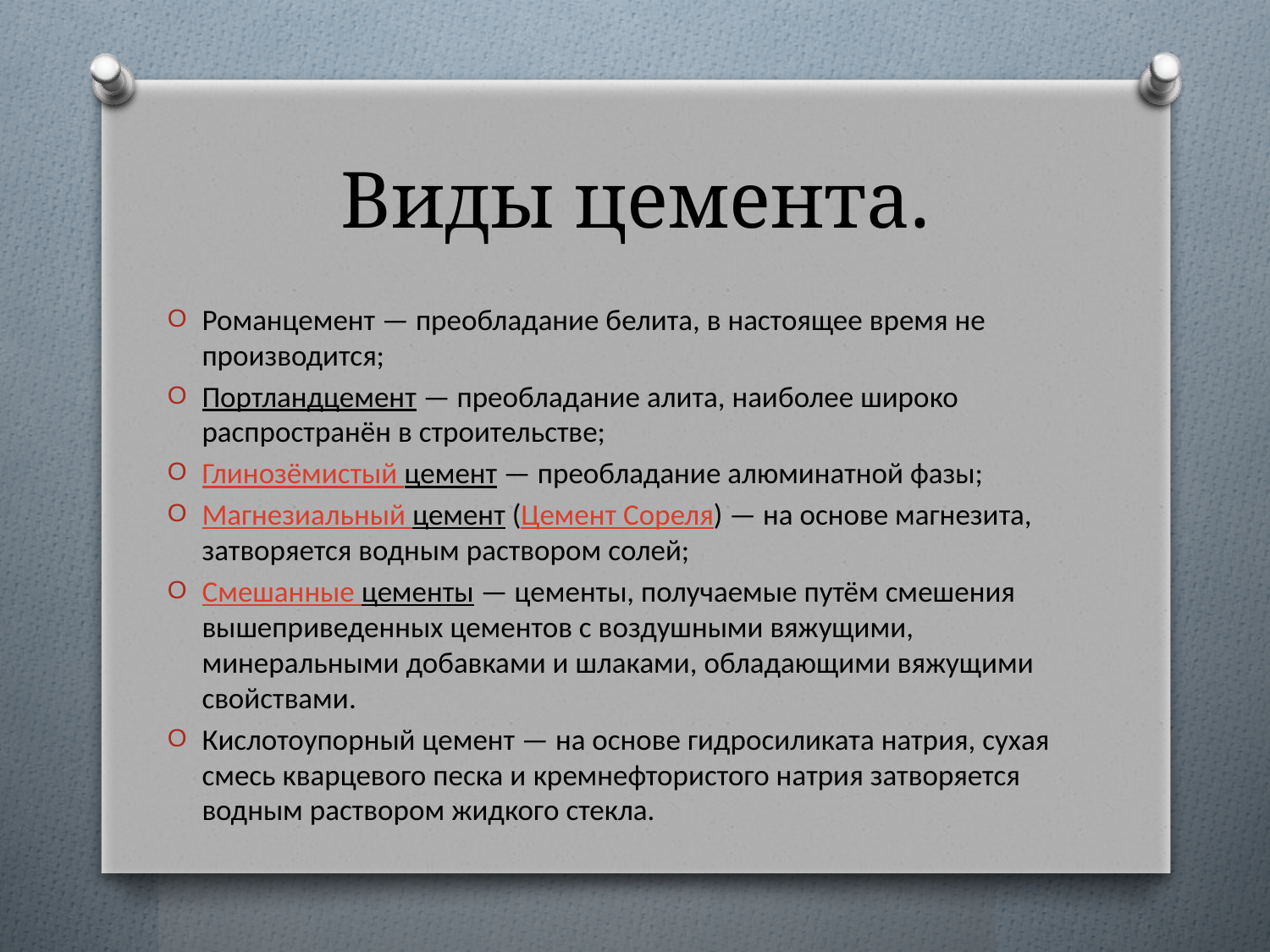

# Виды цемента.
Романцемент — преобладание белита, в настоящее время не производится;
Портландцемент — преобладание алита, наиболее широко распространён в строительстве;
Глинозёмистый цемент — преобладание алюминатной фазы;
Магнезиальный цемент (Цемент Сореля) — на основе магнезита, затворяется водным раствором солей;
Смешанные цементы — цементы, получаемые путём смешения вышеприведенных цементов с воздушными вяжущими, минеральными добавками и шлаками, обладающими вяжущими свойствами.
Кислотоупорный цемент — на основе гидросиликата натрия, сухая смесь кварцевого песка и кремнефтористого натрия затворяется водным раствором жидкого стекла.